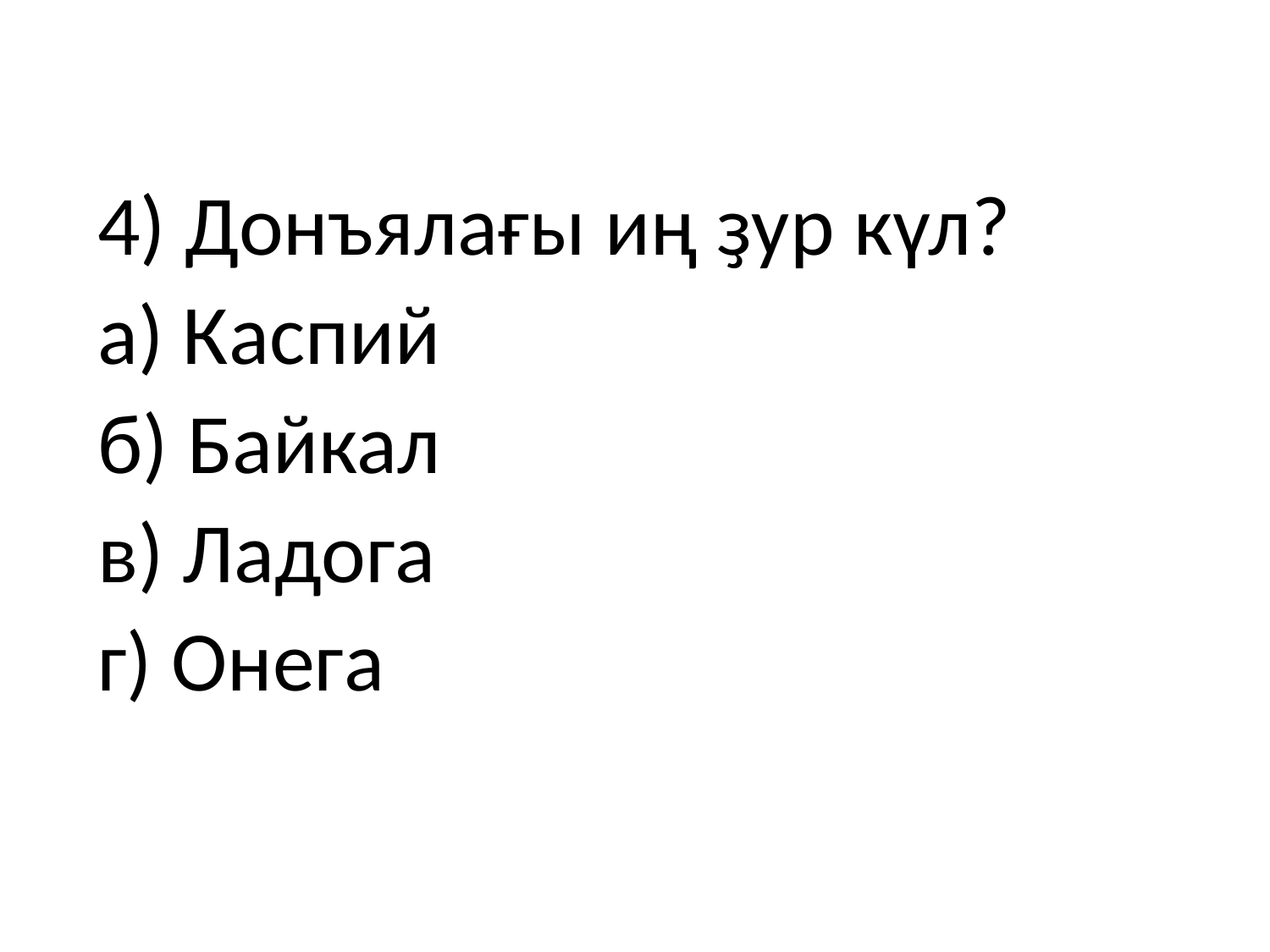

4) Донъялағы иң ҙур күл?
а) Каспий
б) Байкал
в) Ладога
г) Онега